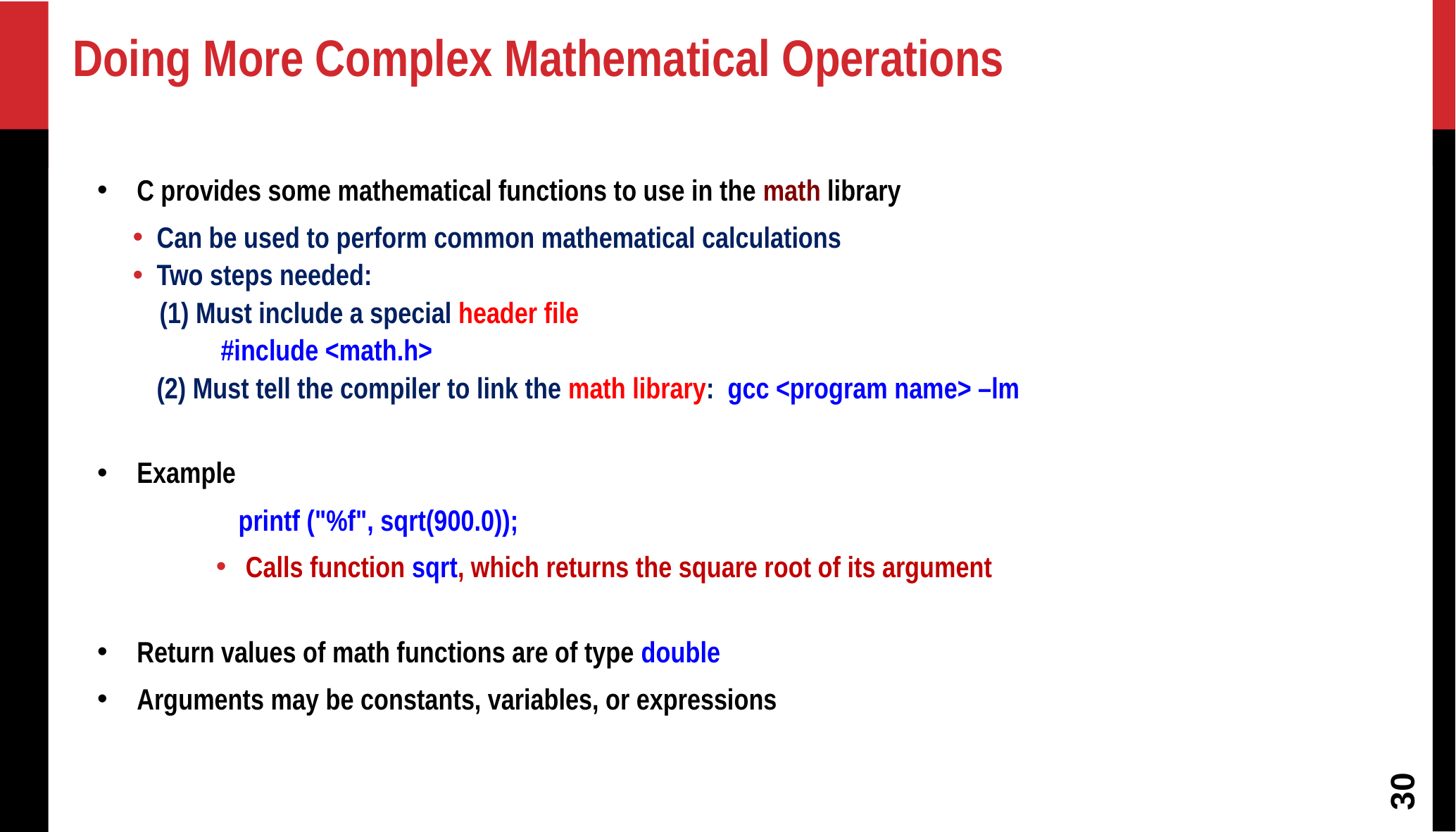

Doing More Complex Mathematical Operations
C provides some mathematical functions to use in the math library
Can be used to perform common mathematical calculations
Two steps needed:
    (1) Must include a special header file
     #include <math.h>
(2) Must tell the compiler to link the math library:  gcc <program name> –lm

Example
 	printf ("%f", sqrt(900.0));
Calls function sqrt, which returns the square root of its argument

Return values of math functions are of type double
Arguments may be constants, variables, or expressions
30